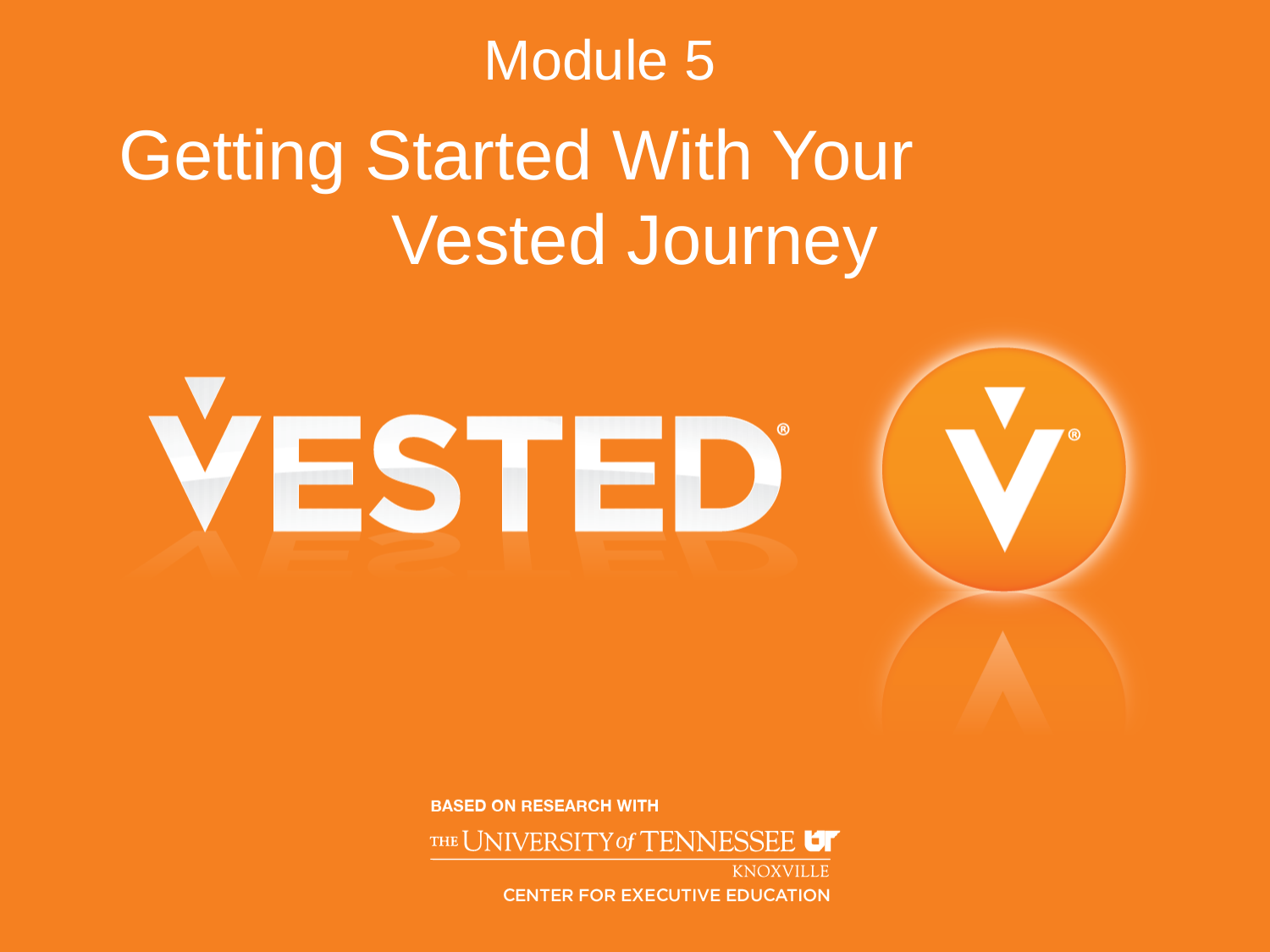

Module 5
# Getting Started With Your             Vested Journey